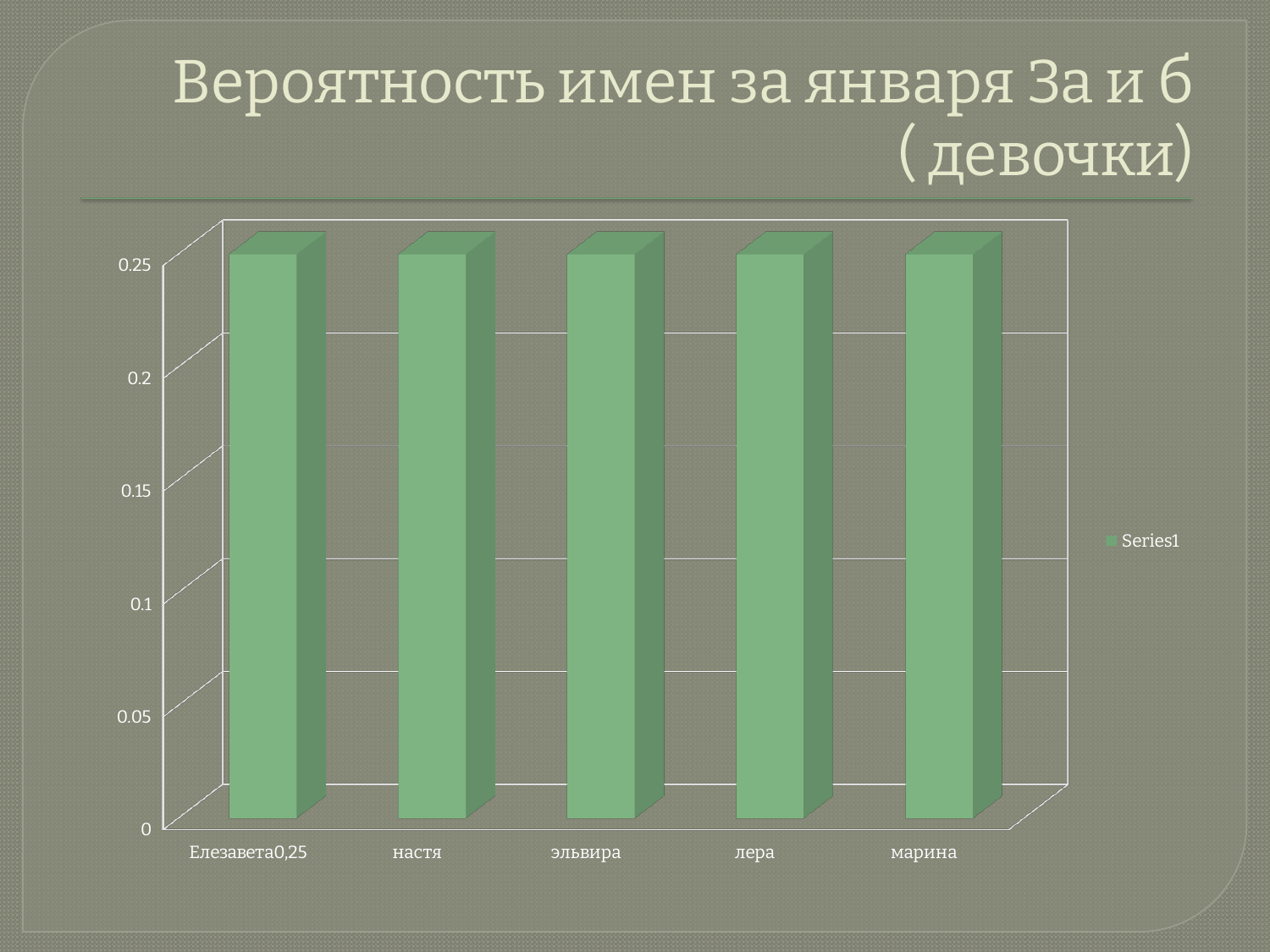

# Вероятность имен за января 3а и б ( девочки)

[unsupported chart]